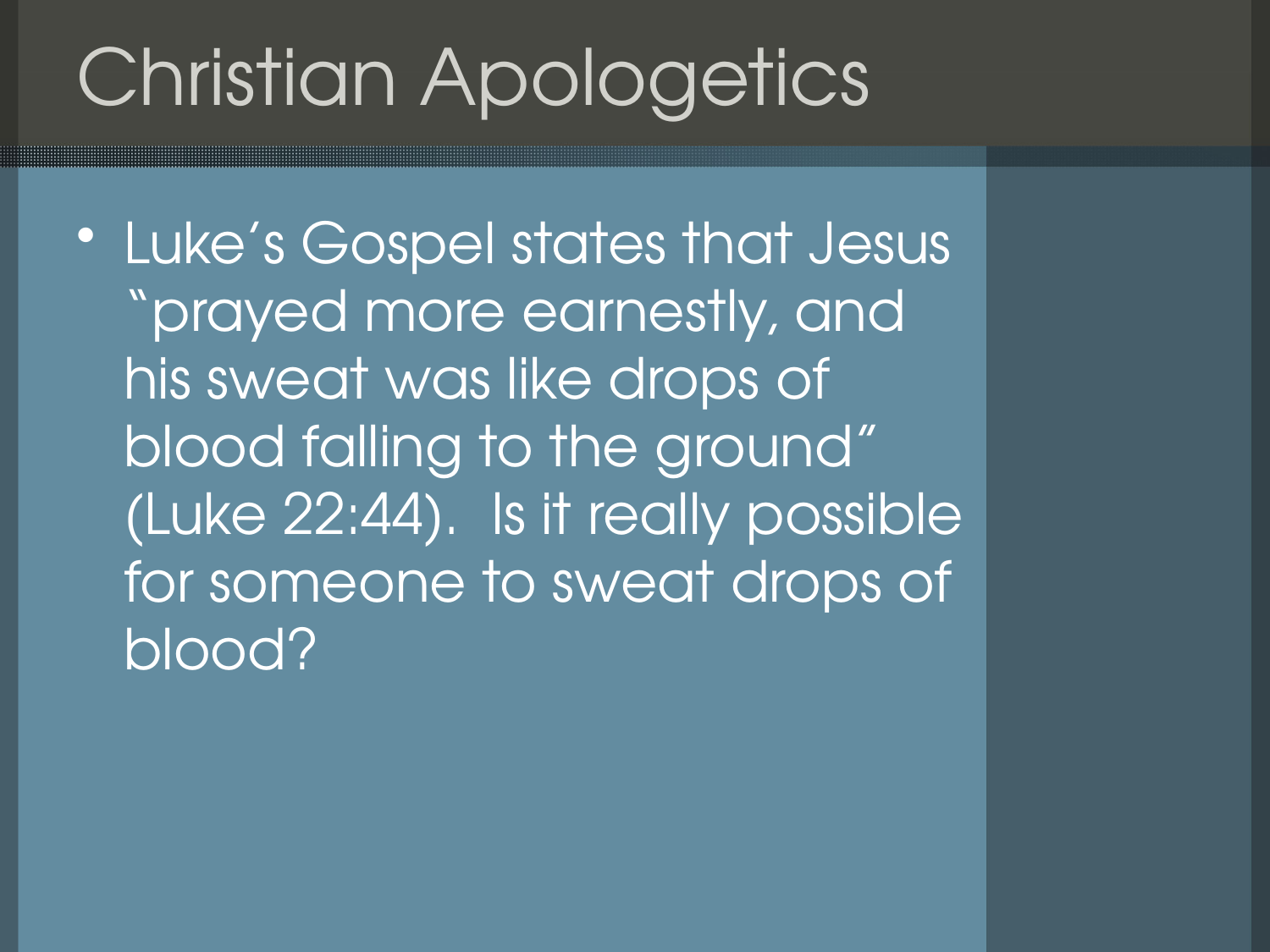

# Christian Apologetics
Luke’s Gospel states that Jesus “prayed more earnestly, and his sweat was like drops of blood falling to the ground” (Luke 22:44).  Is it really possible for someone to sweat drops of blood?